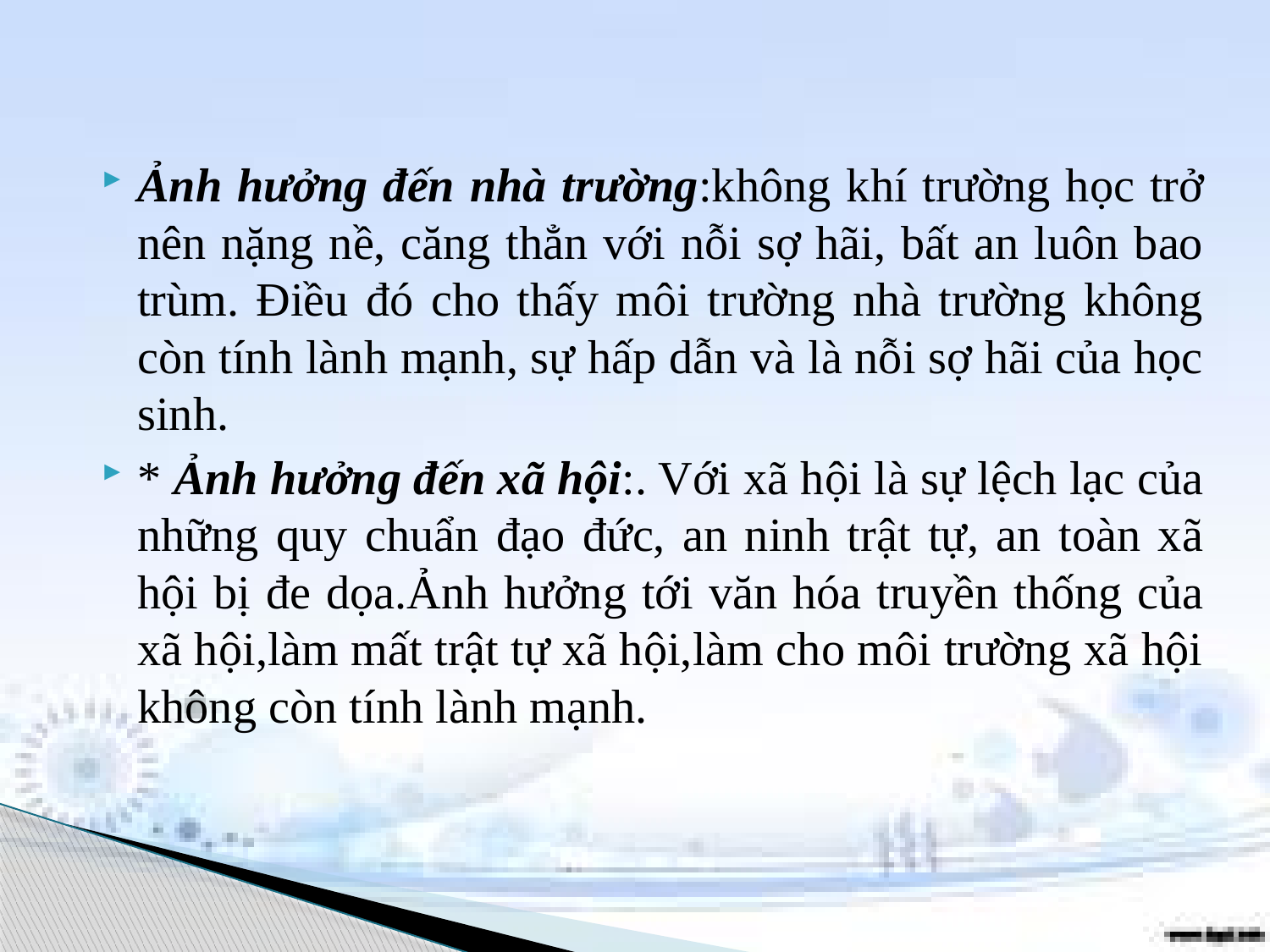

Ảnh hưởng đến nhà trường:không khí trường học trở nên nặng nề, căng thẳn với nỗi sợ hãi, bất an luôn bao trùm. Điều đó cho thấy môi trường nhà trường không còn tính lành mạnh, sự hấp dẫn và là nỗi sợ hãi của học sinh.
* Ảnh hưởng đến xã hội:. Với xã hội là sự lệch lạc của những quy chuẩn đạo đức, an ninh trật tự, an toàn xã hội bị đe dọa.Ảnh hưởng tới văn hóa truyền thống của xã hội,làm mất trật tự xã hội,làm cho môi trường xã hội không còn tính lành mạnh.